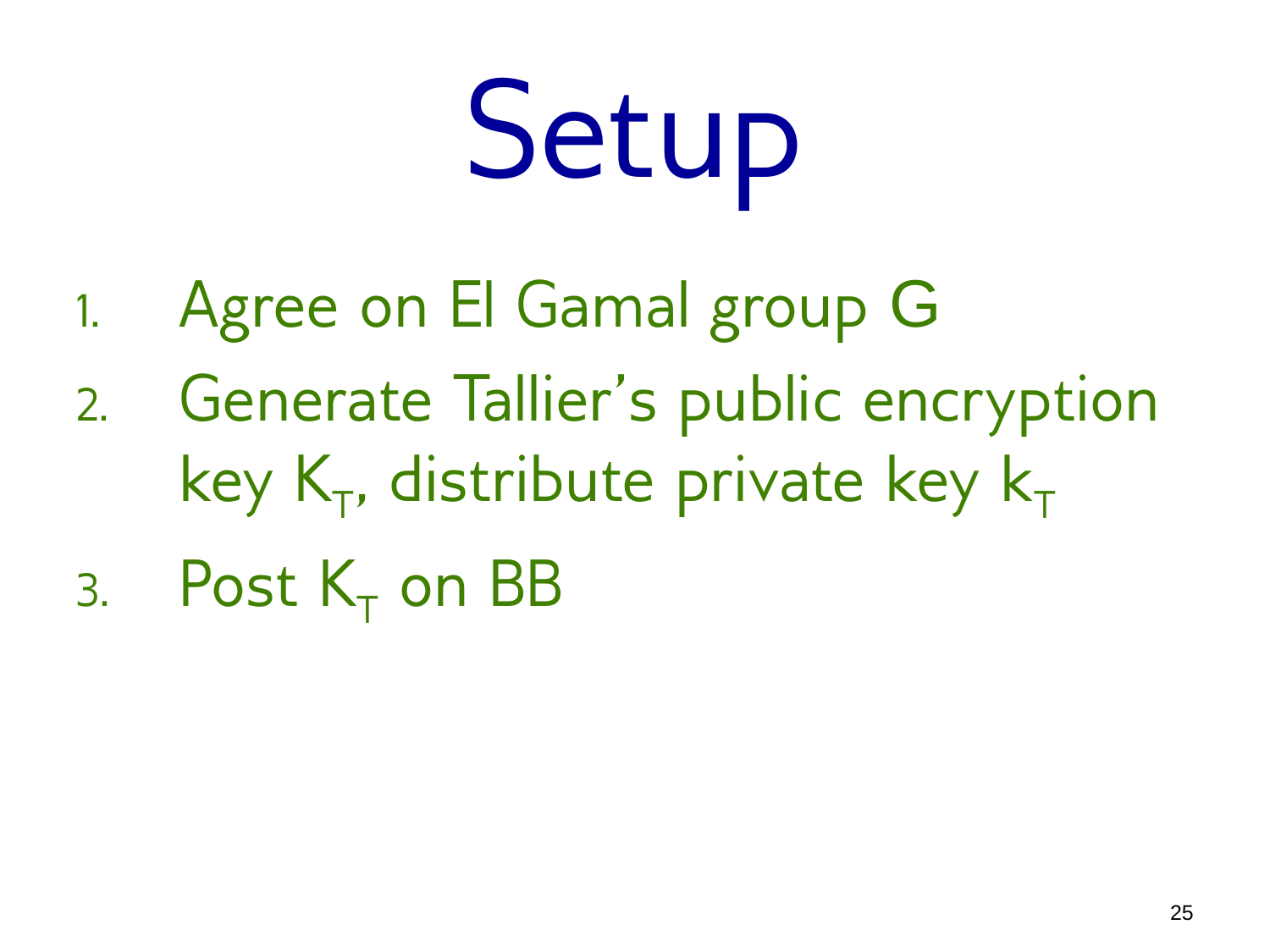

# Setup
Agree on El Gamal group G
Generate Tallier’s public encryption key KT, distribute private key kT
Post KT on BB
25